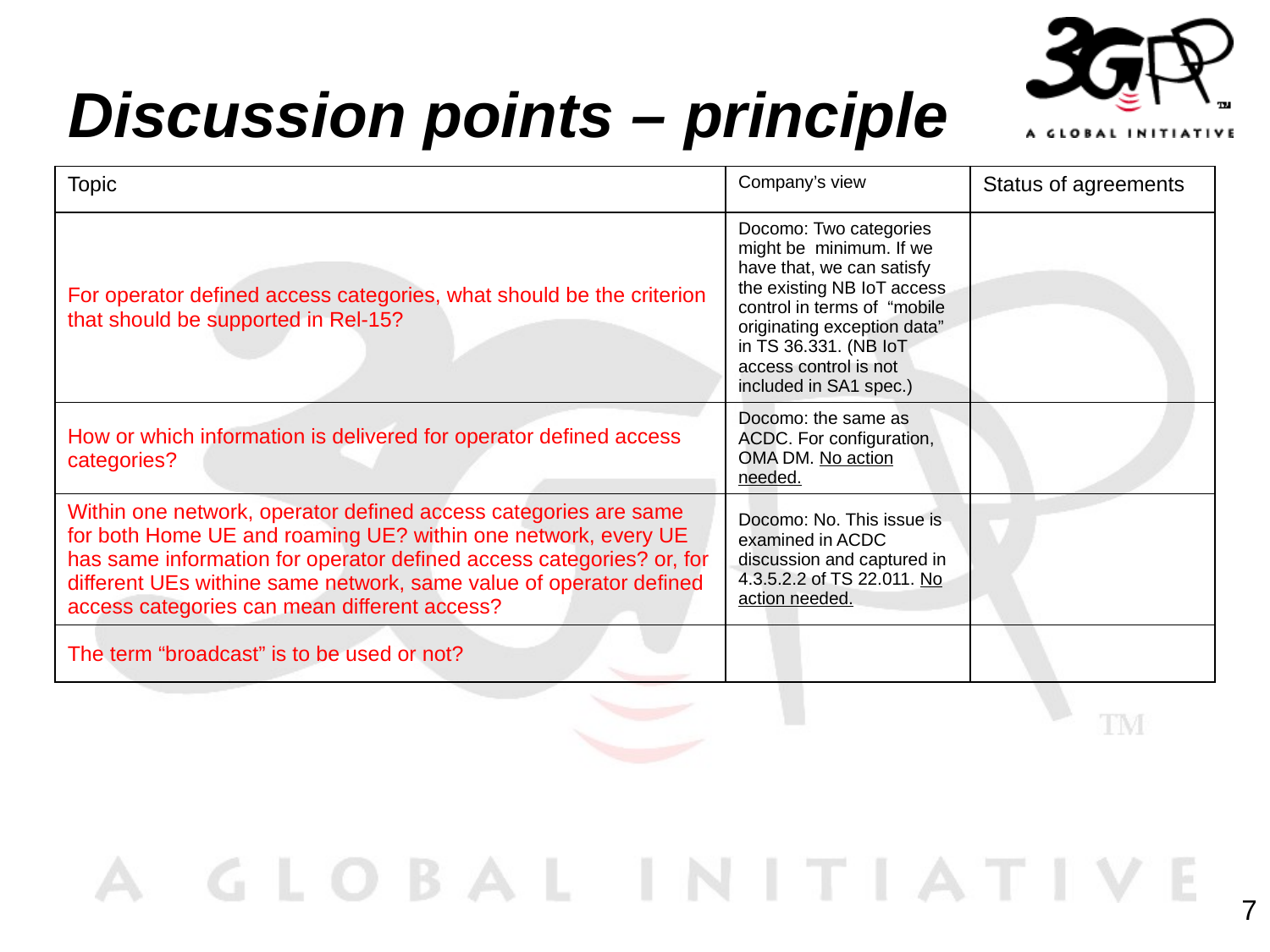

# Discussion points – principle
| Topic | Company’s view | Status of agreements |
| --- | --- | --- |
| For operator defined access categories, what should be the criterion that should be supported in Rel-15? | Docomo: Two categories might be minimum. If we have that, we can satisfy the existing NB IoT access control in terms of “mobile originating exception data” in TS 36.331. (NB IoT access control is not included in SA1 spec.) |  |
| How or which information is delivered for operator defined access categories? | Docomo: the same as ACDC. For configuration, OMA DM. No action needed. |  |
| Within one network, operator defined access categories are same for both Home UE and roaming UE? within one network, every UE has same information for operator defined access categories? or, for different UEs withine same network, same value of operator defined access categories can mean different access? | Docomo: No. This issue is examined in ACDC discussion and captured in 4.3.5.2.2 of TS 22.011. No action needed. |  |
| The term “broadcast” is to be used or not? |  |  |
7